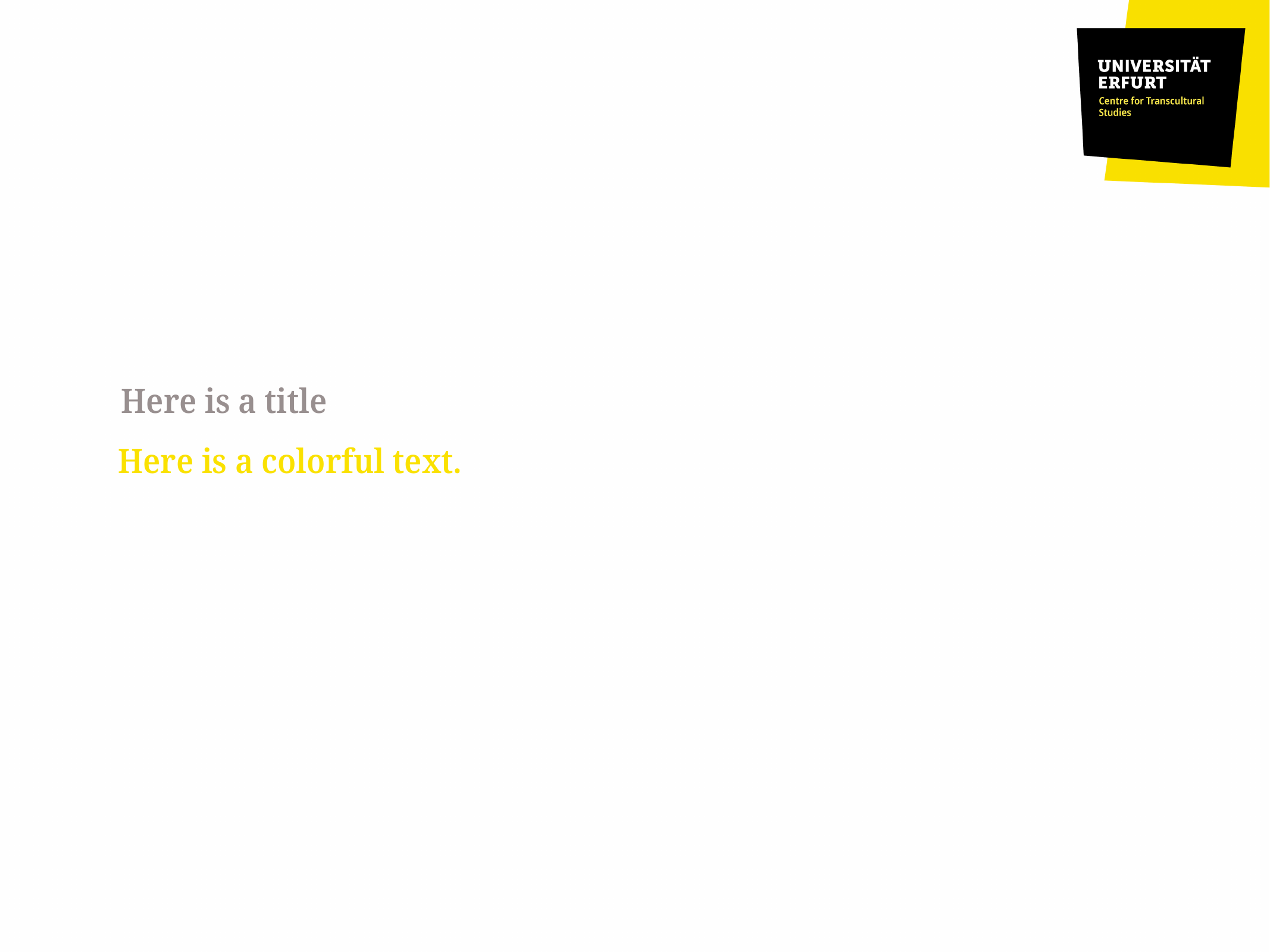

Here is a title
Here is a colorful text.